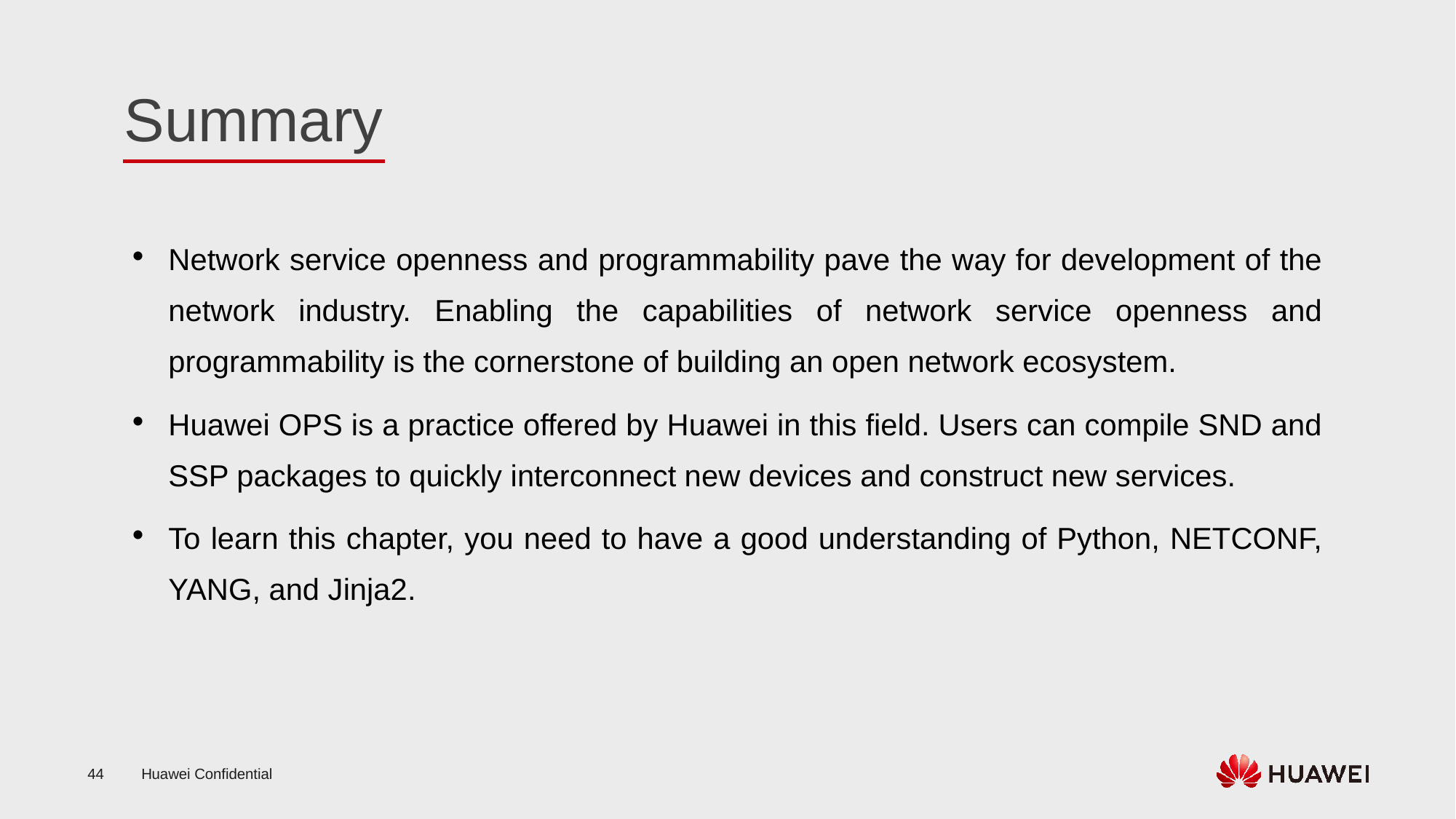

Network service openness and programmability pave the way for development of the network industry. Enabling the capabilities of network service openness and programmability is the cornerstone of building an open network ecosystem.
Huawei OPS is a practice offered by Huawei in this field. Users can compile SND and SSP packages to quickly interconnect new devices and construct new services.
To learn this chapter, you need to have a good understanding of Python, NETCONF, YANG, and Jinja2.